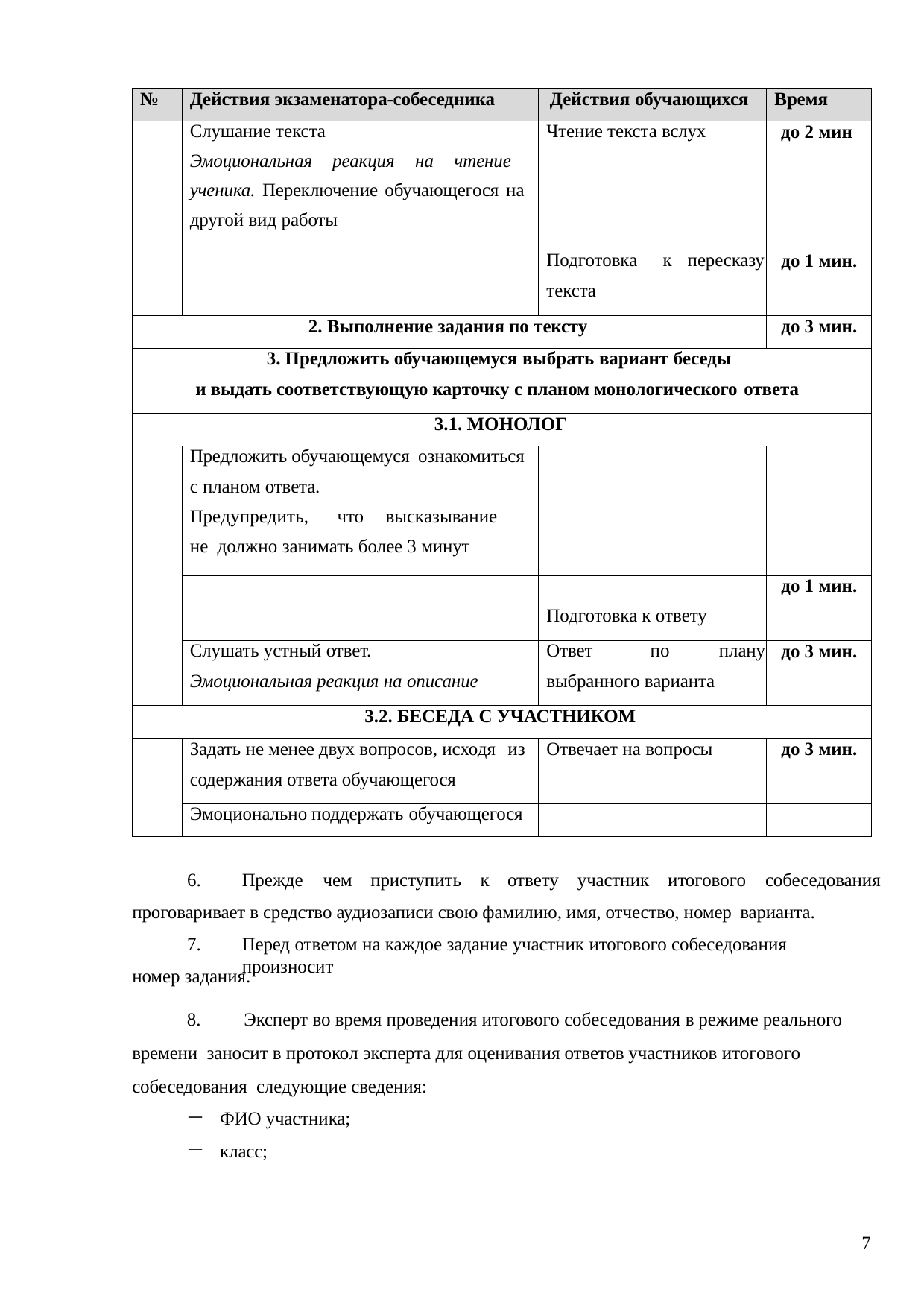

| № | Действия экзаменатора-собеседника | Действия обучающихся | Время |
| --- | --- | --- | --- |
|  | Слушание текста Эмоциональная реакция на чтение ученика. Переключение обучающегося на другой вид работы | Чтение текста вслух | до 2 мин |
|  |  | Подготовка к пересказу текста | до 1 мин. |
| 2. Выполнение задания по тексту |  |  | до 3 мин. |
| 3. Предложить обучающемуся выбрать вариант беседы и выдать соответствующую карточку с планом монологического ответа |  |  |  |
| 3.1. МОНОЛОГ |  |  |  |
|  | Предложить обучающемуся ознакомиться с планом ответа. Предупредить, что высказывание не должно занимать более 3 минут |  |  |
|  |  | Подготовка к ответу | до 1 мин. |
|  | Слушать устный ответ. Эмоциональная реакция на описание | Ответ по плану выбранного варианта | до 3 мин. |
| 3.2. БЕСЕДА С УЧАСТНИКОМ |  |  |  |
|  | Задать не менее двух вопросов, исходя из содержания ответа обучающегося | Отвечает на вопросы | до 3 мин. |
|  | Эмоционально поддержать обучающегося |  |  |
6.
Прежде	чем	приступить	к	ответу	участник	итогового	собеседования
проговаривает в средство аудиозаписи свою фамилию, имя, отчество, номер варианта.
7.
Перед ответом на каждое задание участник итогового собеседования произносит
номер задания.
8.	Эксперт во время проведения итогового собеседования в режиме реального времени  заносит в протокол эксперта для оценивания ответов участников итогового собеседования  следующие сведения:
ФИО участника;
класс;
7